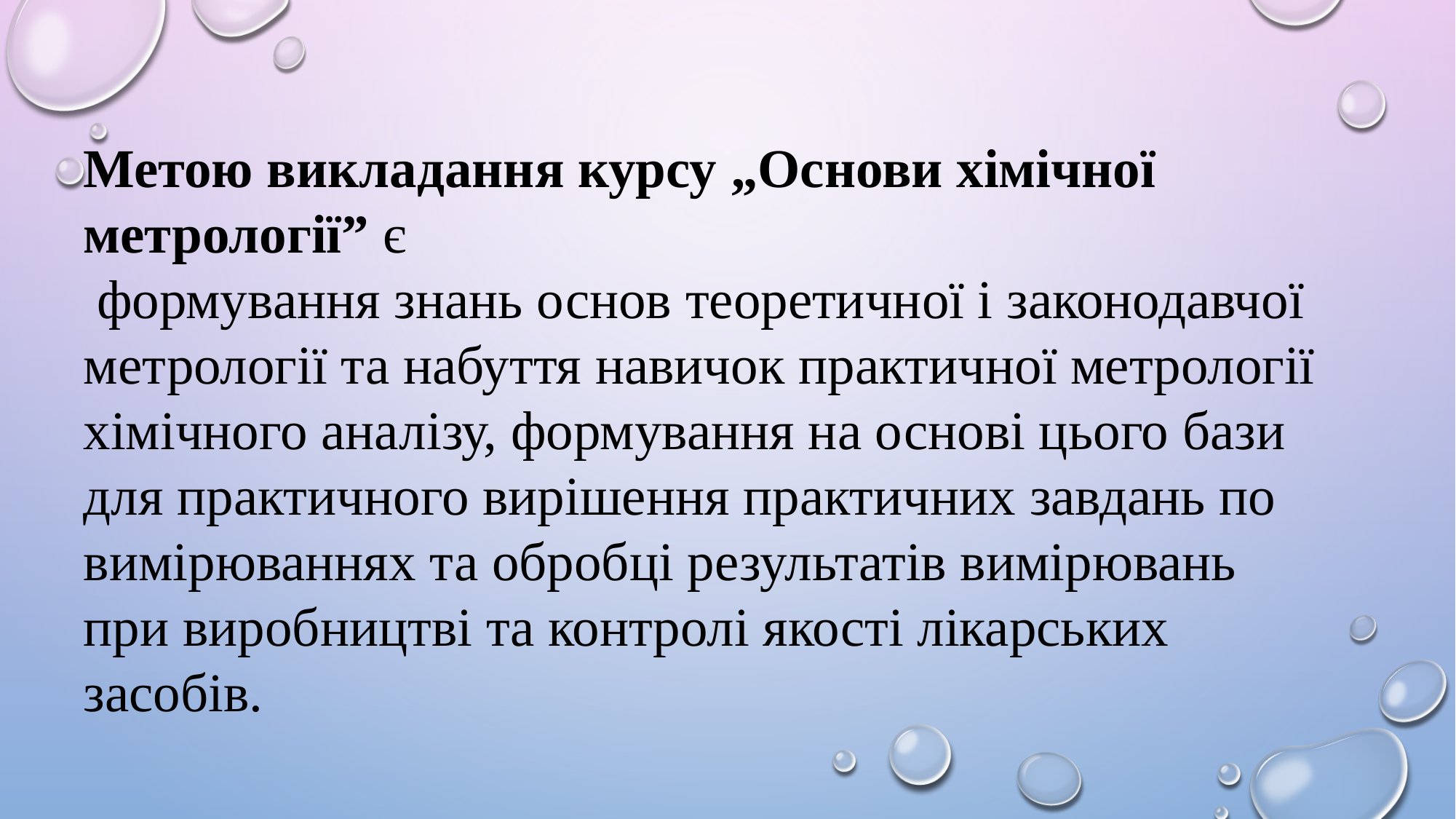

Метою викладання курсу „Основи хімічної метрології” є
 формування знань основ теоретичної і законодавчої метрології та набуття навичок практичної метрології хімічного аналізу, формування на основі цього бази для практичного вирішення практичних завдань по вимірюваннях та обробці результатів вимірювань при виробництві та контролі якості лікарських засобів.